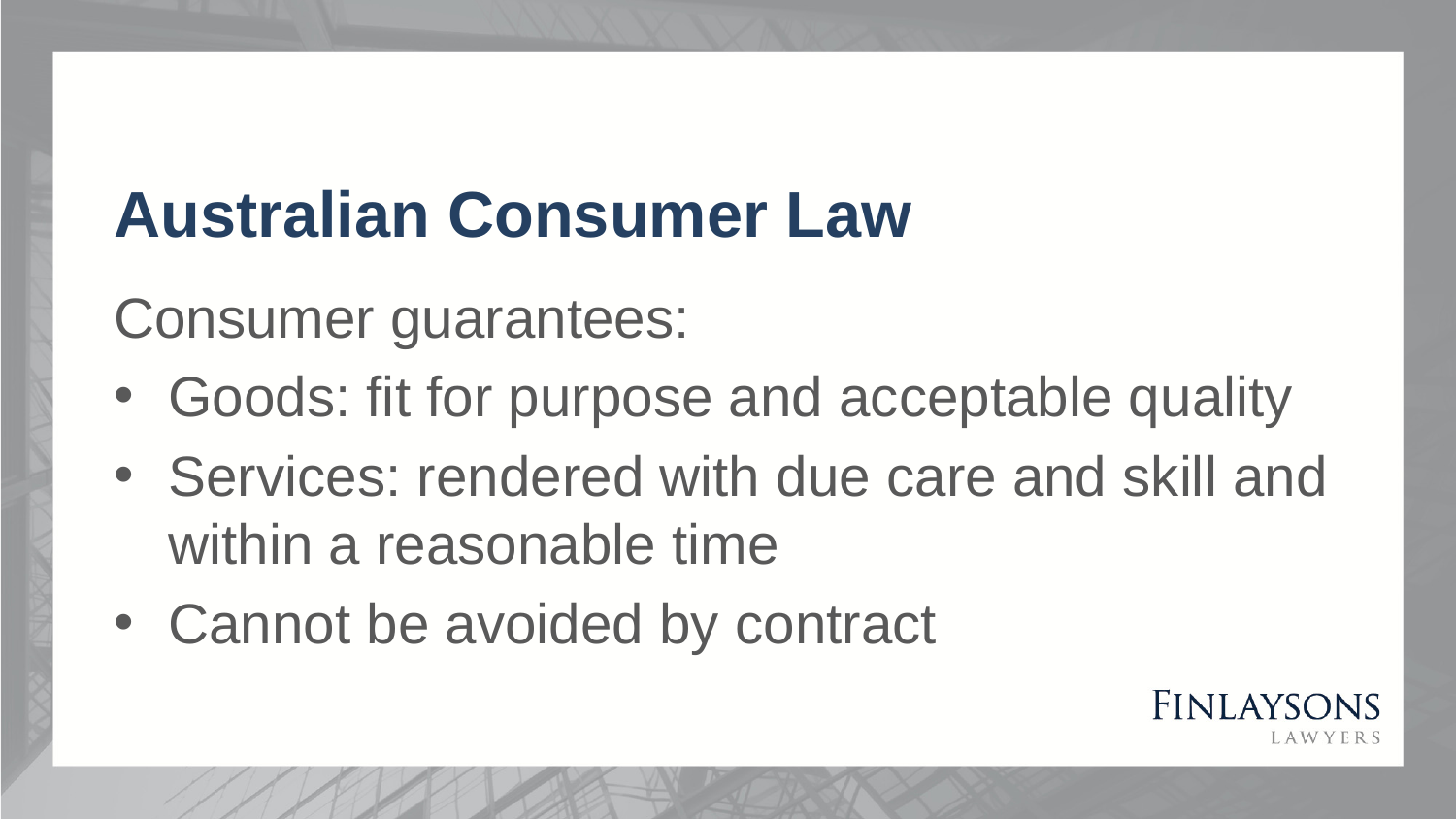

# Australian Consumer Law
Consumer guarantees:
Goods: fit for purpose and acceptable quality
Services: rendered with due care and skill and within a reasonable time
Cannot be avoided by contract